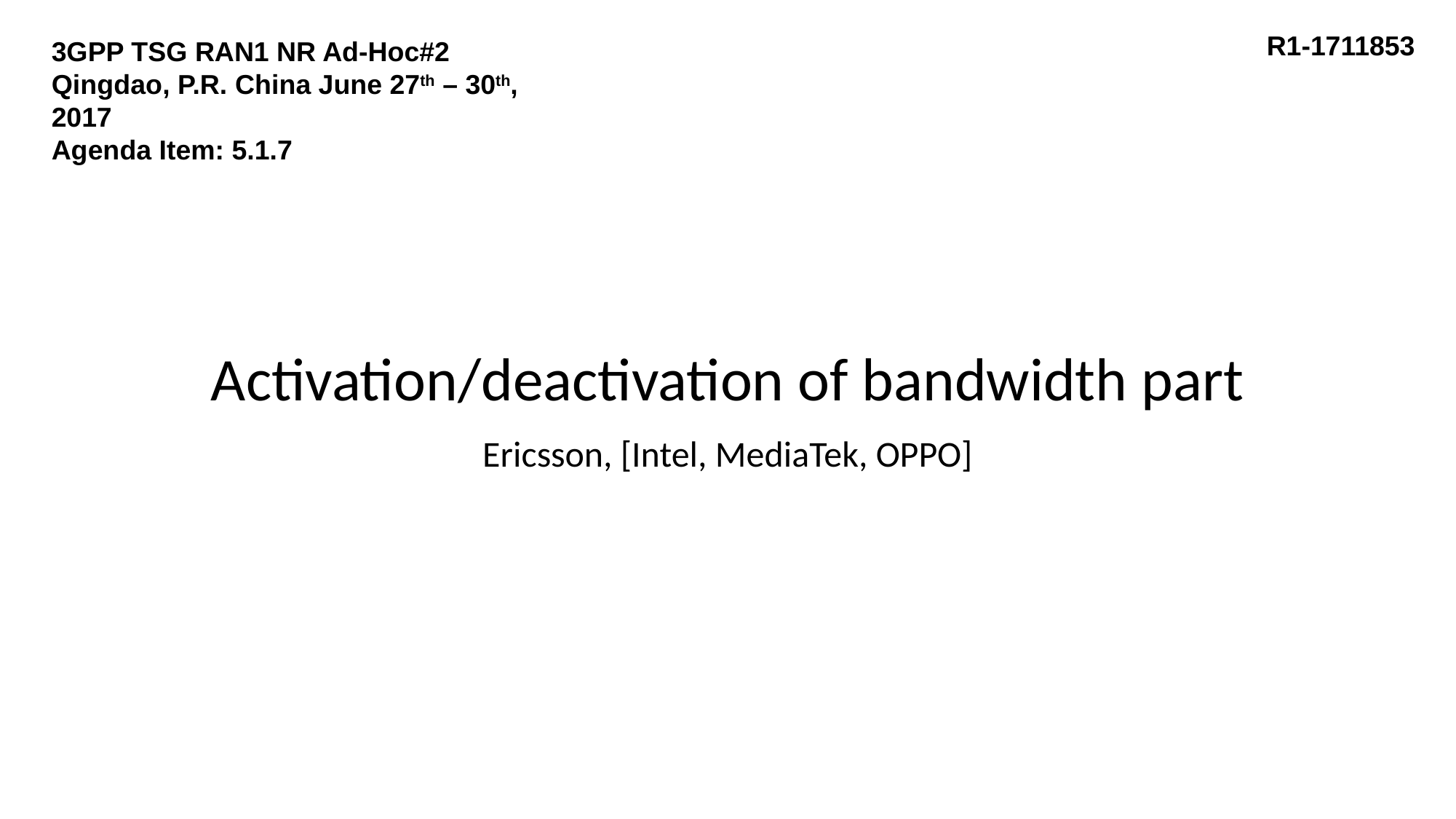

R1-1711853
3GPP TSG RAN1 NR Ad-Hoc#2
Qingdao, P.R. China June 27th – 30th, 2017
Agenda Item: 5.1.7
# Activation/deactivation of bandwidth part
Ericsson, [Intel, MediaTek, OPPO]